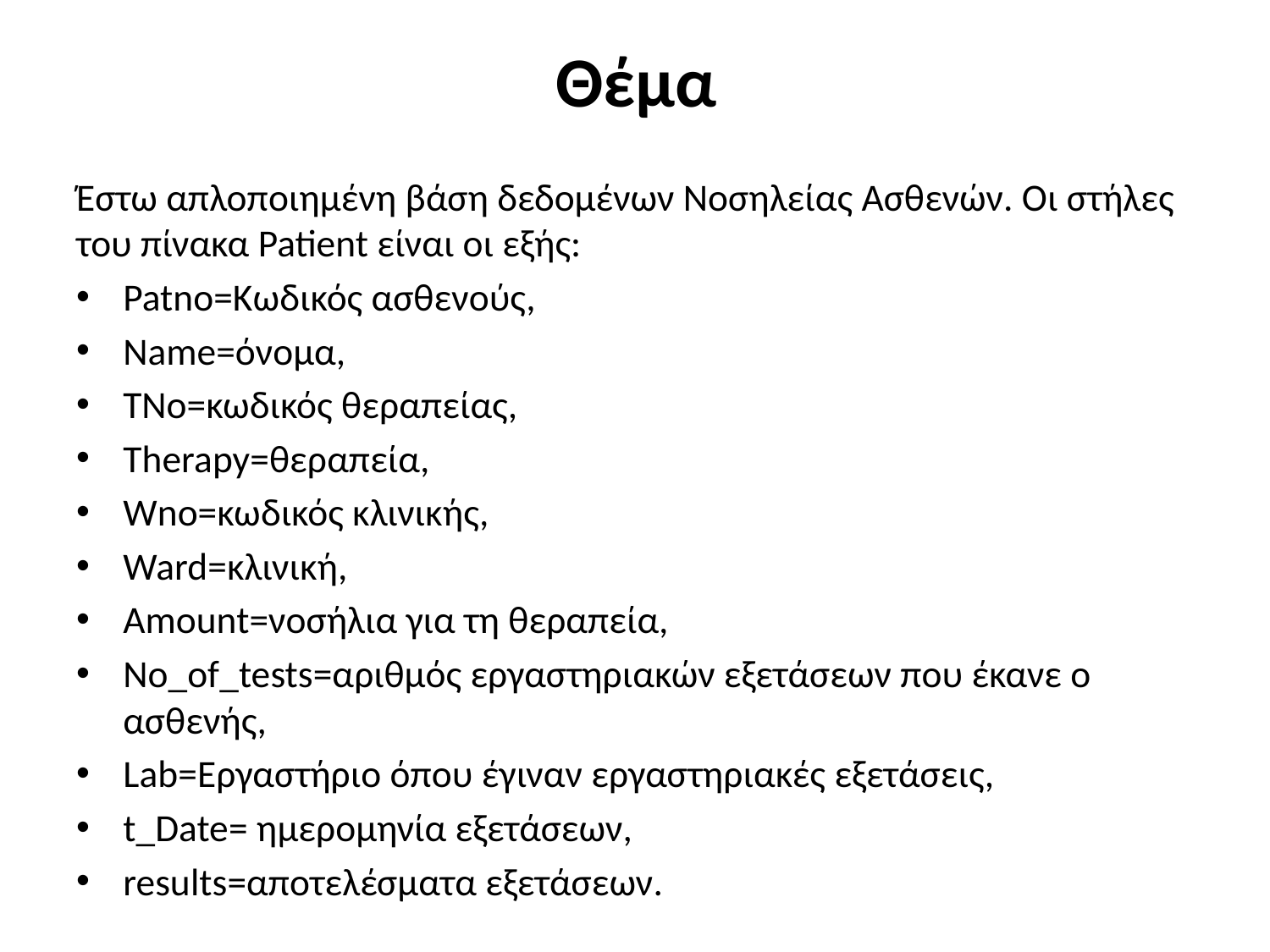

# Θέμα
Έστω απλοποιημένη βάση δεδομένων Νοσηλείας Ασθενών. Οι στήλες του πίνακα Patient είναι οι εξής:
Patno=Κωδικός ασθενούς,
Name=όνομα,
TNo=κωδικός θεραπείας,
Therapy=θεραπεία,
Wno=κωδικός κλινικής,
Ward=κλινική,
Amount=νοσήλια για τη θεραπεία,
No_of_tests=αριθμός εργαστηριακών εξετάσεων που έκανε ο ασθενής,
Lab=Εργαστήριο όπου έγιναν εργαστηριακές εξετάσεις,
t_Date= ημερομηνία εξετάσεων,
results=αποτελέσματα εξετάσεων.